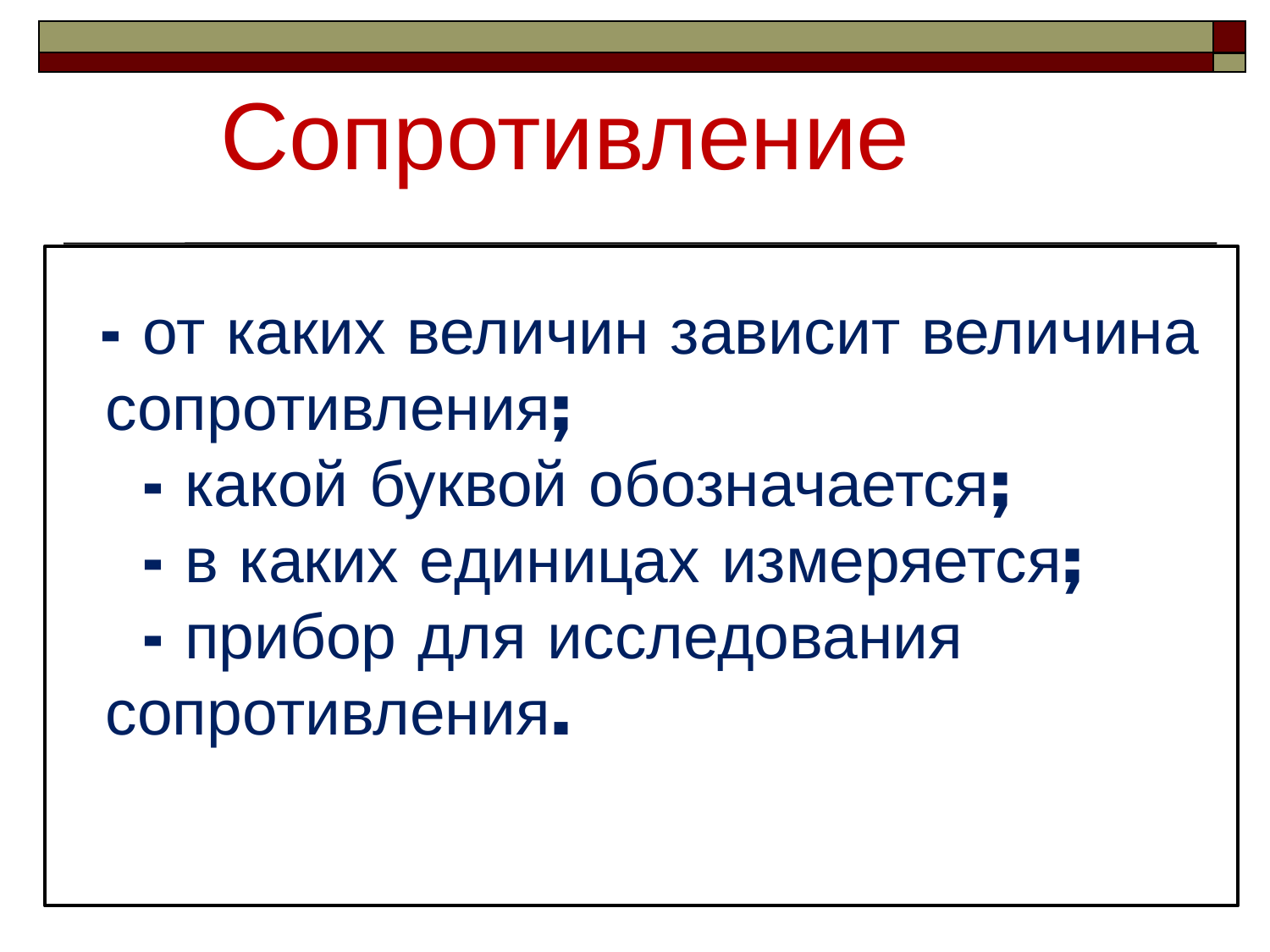

Сопротивление

  - от каких величин зависит величина сопротивления;
    - какой буквой обозначается;
    - в каких единицах измеряется;
    - прибор для исследования  сопротивления.